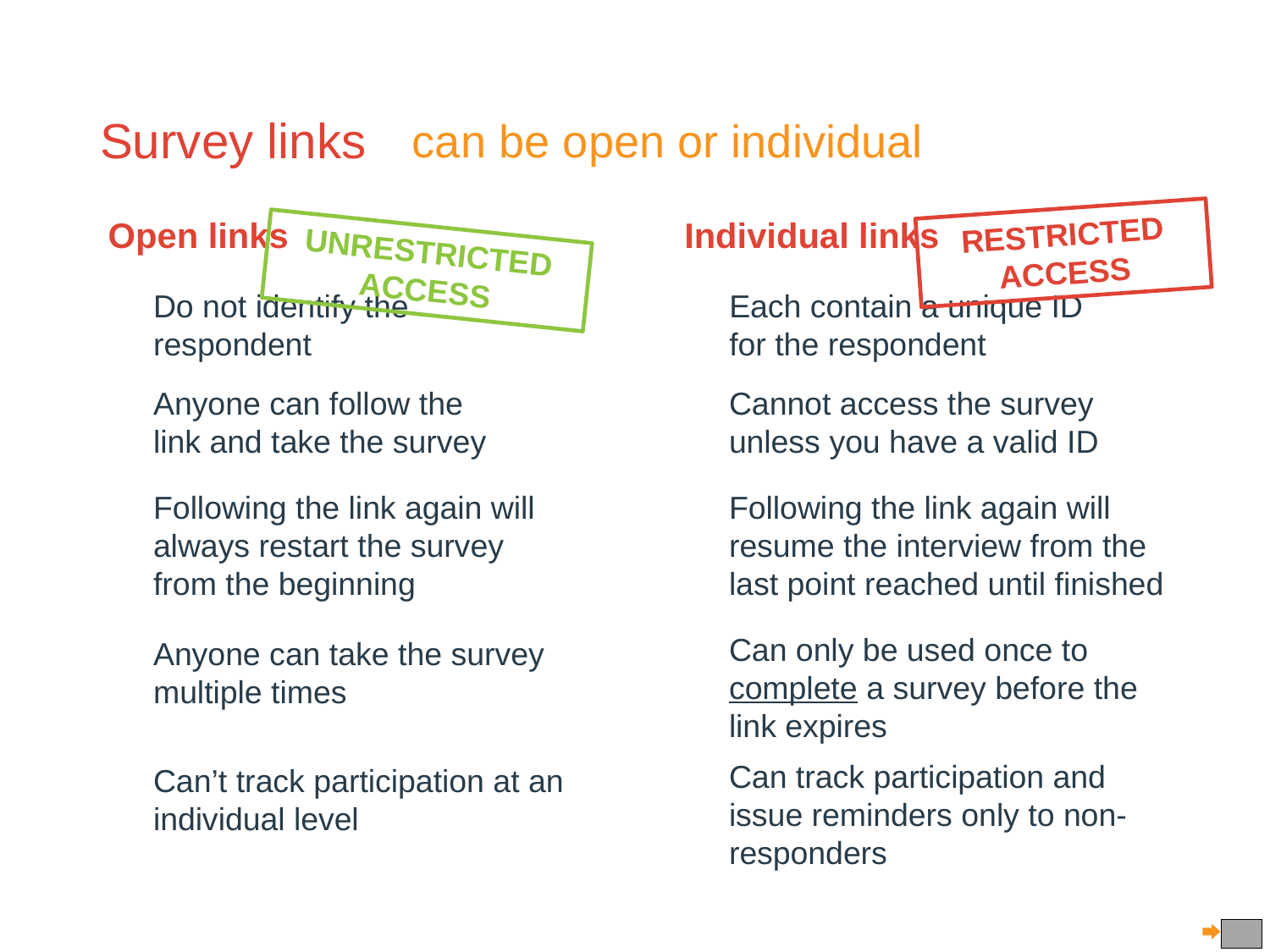

# Survey links
can be open or individual
Open links
Individual links
RESTRICTED ACCESS
UNRESTRICTED ACCESS
Each contain a unique ID for the respondent
Do not identify the respondent
Anyone can follow the link and take the survey
Cannot access the survey unless you have a valid ID
Following the link again will always restart the survey from the beginning
Following the link again will resume the interview from the last point reached until finished
Can only be used once to complete a survey before the link expires
Anyone can take the survey multiple times
Can track participation and issue reminders only to non-responders
Can’t track participation at an individual level